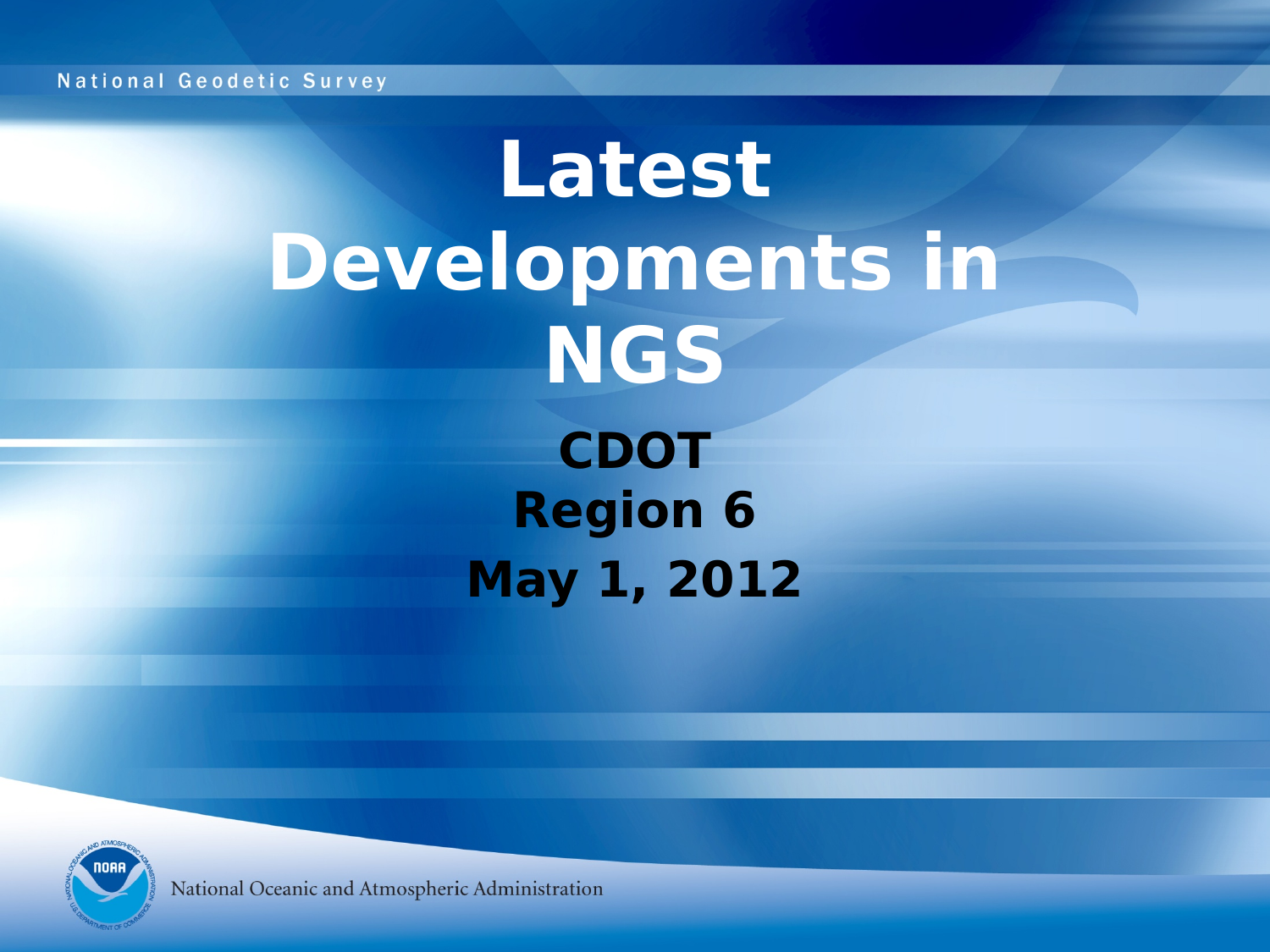

# Latest Developments in NGS
CDOT
Region 6
May 1, 2012